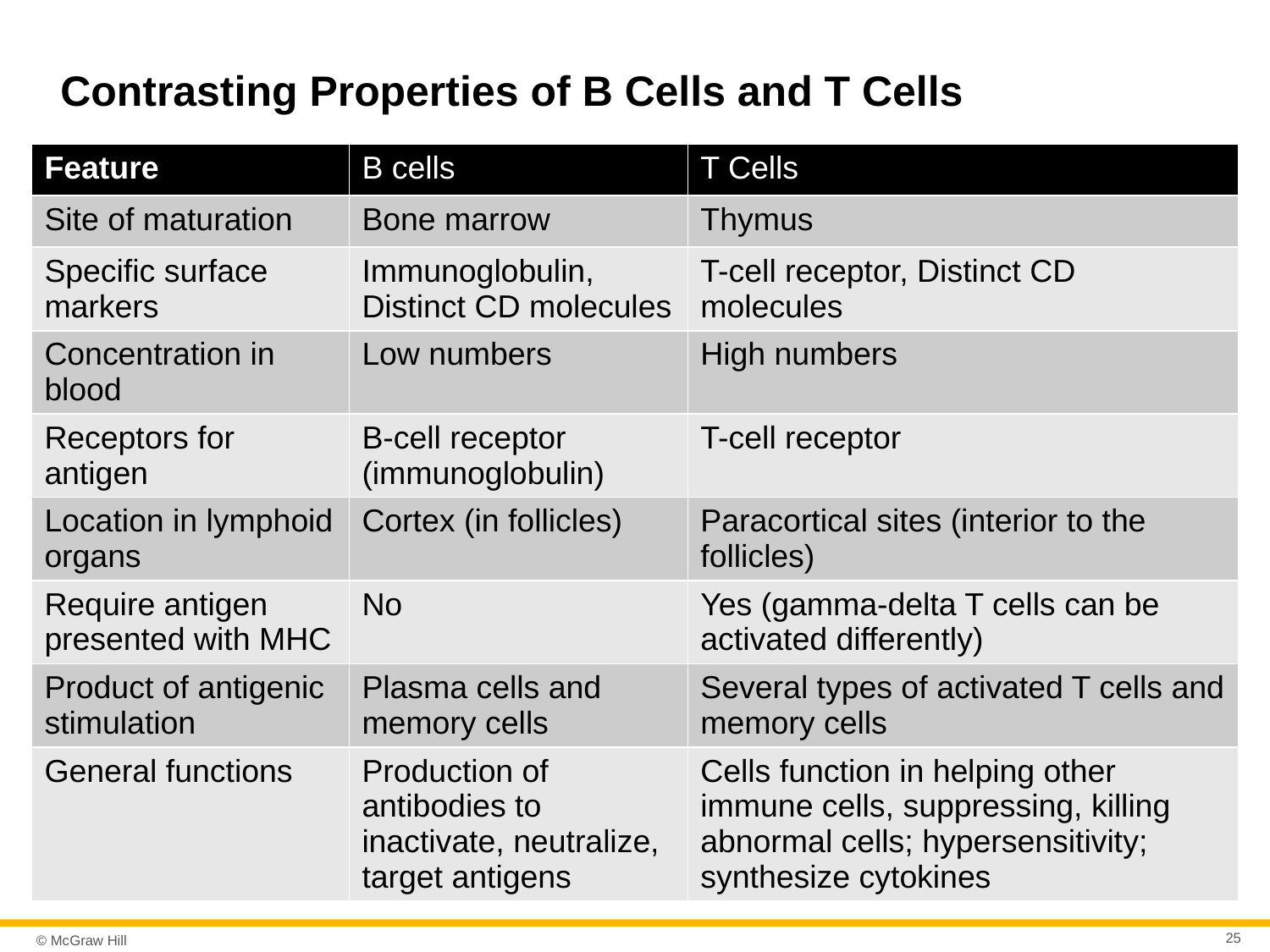

# Contrasting Properties of B Cells and T Cells
| Feature | B cells | T Cells |
| --- | --- | --- |
| Site of maturation | Bone marrow | Thymus |
| Specific surface markers | Immunoglobulin, Distinct CD molecules | T-cell receptor, Distinct CD molecules |
| Concentration in blood | Low numbers | High numbers |
| Receptors for antigen | B-cell receptor (immunoglobulin) | T-cell receptor |
| Location in lymphoid organs | Cortex (in follicles) | Paracortical sites (interior to the follicles) |
| Require antigen presented with MHC | No | Yes (gamma-delta T cells can be activated differently) |
| Product of antigenic stimulation | Plasma cells and memory cells | Several types of activated T cells and memory cells |
| General functions | Production of antibodies to inactivate, neutralize, target antigens | Cells function in helping other immune cells, suppressing, killing abnormal cells; hypersensitivity; synthesize cytokines |